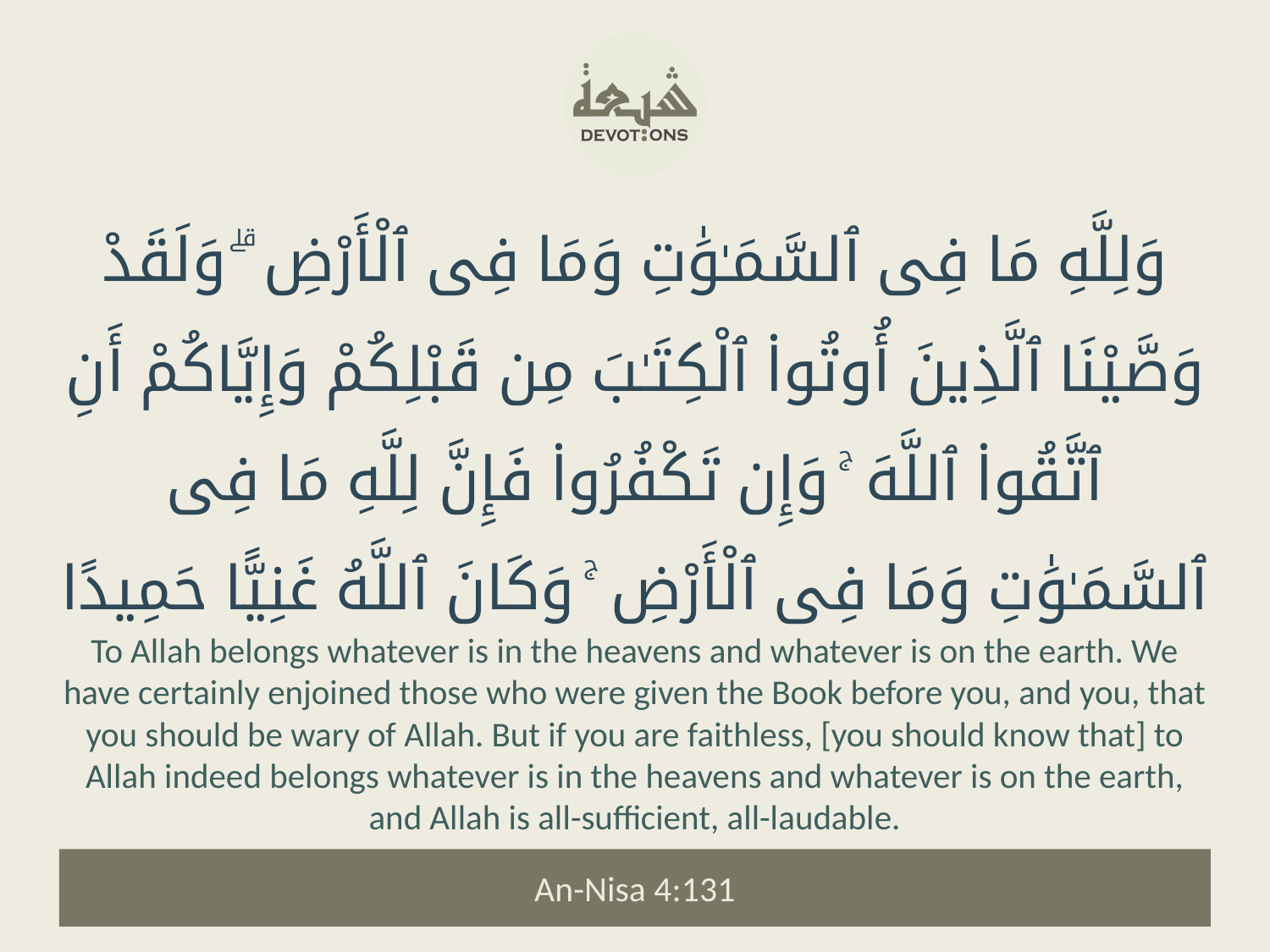

وَلِلَّهِ مَا فِى ٱلسَّمَـٰوَٰتِ وَمَا فِى ٱلْأَرْضِ ۗ وَلَقَدْ وَصَّيْنَا ٱلَّذِينَ أُوتُوا۟ ٱلْكِتَـٰبَ مِن قَبْلِكُمْ وَإِيَّاكُمْ أَنِ ٱتَّقُوا۟ ٱللَّهَ ۚ وَإِن تَكْفُرُوا۟ فَإِنَّ لِلَّهِ مَا فِى ٱلسَّمَـٰوَٰتِ وَمَا فِى ٱلْأَرْضِ ۚ وَكَانَ ٱللَّهُ غَنِيًّا حَمِيدًا
To Allah belongs whatever is in the heavens and whatever is on the earth. We have certainly enjoined those who were given the Book before you, and you, that you should be wary of Allah. But if you are faithless, [you should know that] to Allah indeed belongs whatever is in the heavens and whatever is on the earth, and Allah is all-sufficient, all-laudable.
An-Nisa 4:131